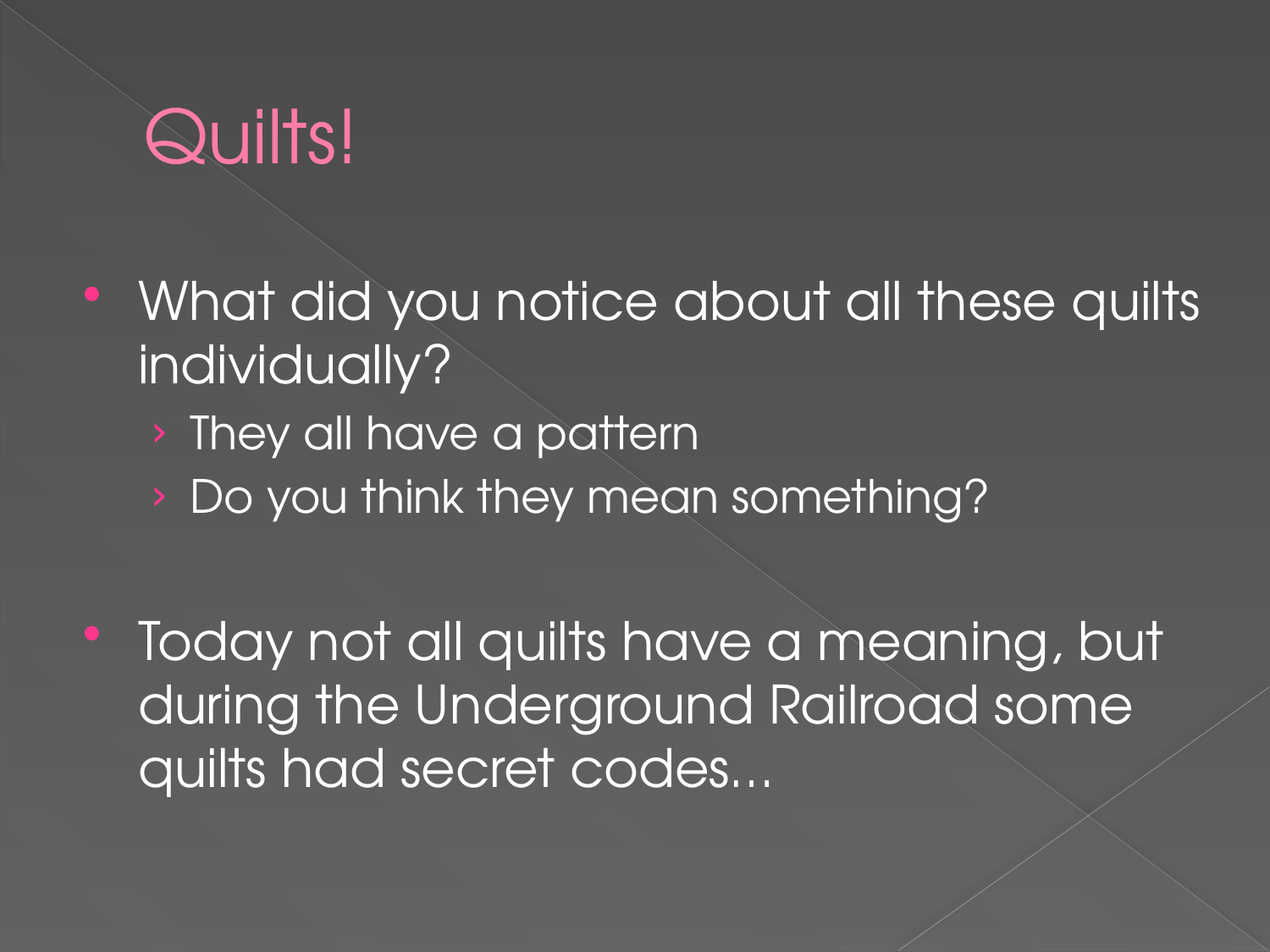

# Quilts!
What did you notice about all these quilts individually?
They all have a pattern
Do you think they mean something?

Today not all quilts have a meaning, but during the Underground Railroad some quilts had secret codes…